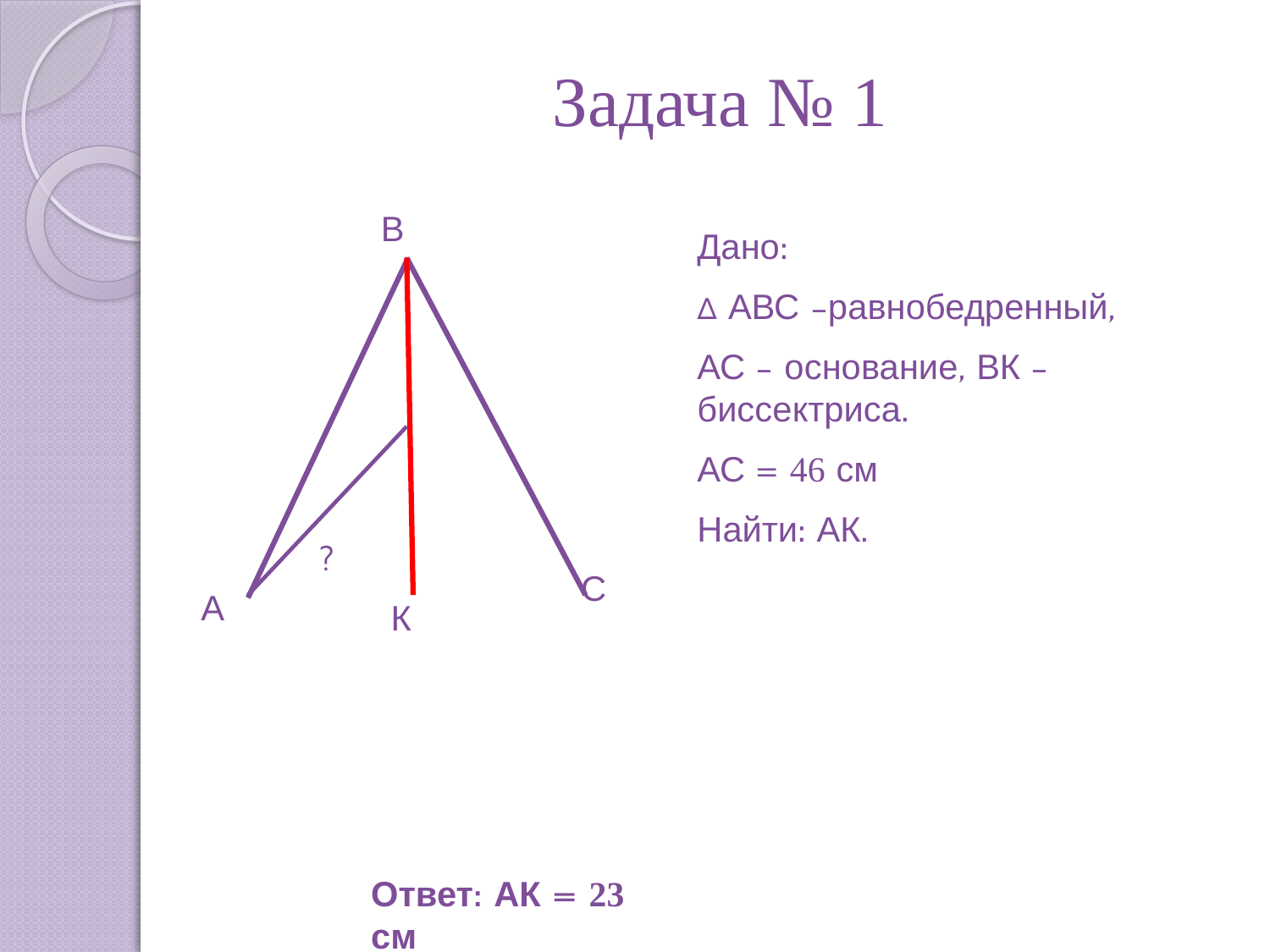

# Задача № 1
В
Дано:
∆ АВС –равнобедренный,
АС – основание, ВК – биссектриса.
АС = 46 см
Найти: АК.

?
С
А
К
Ответ: АК = 23 см